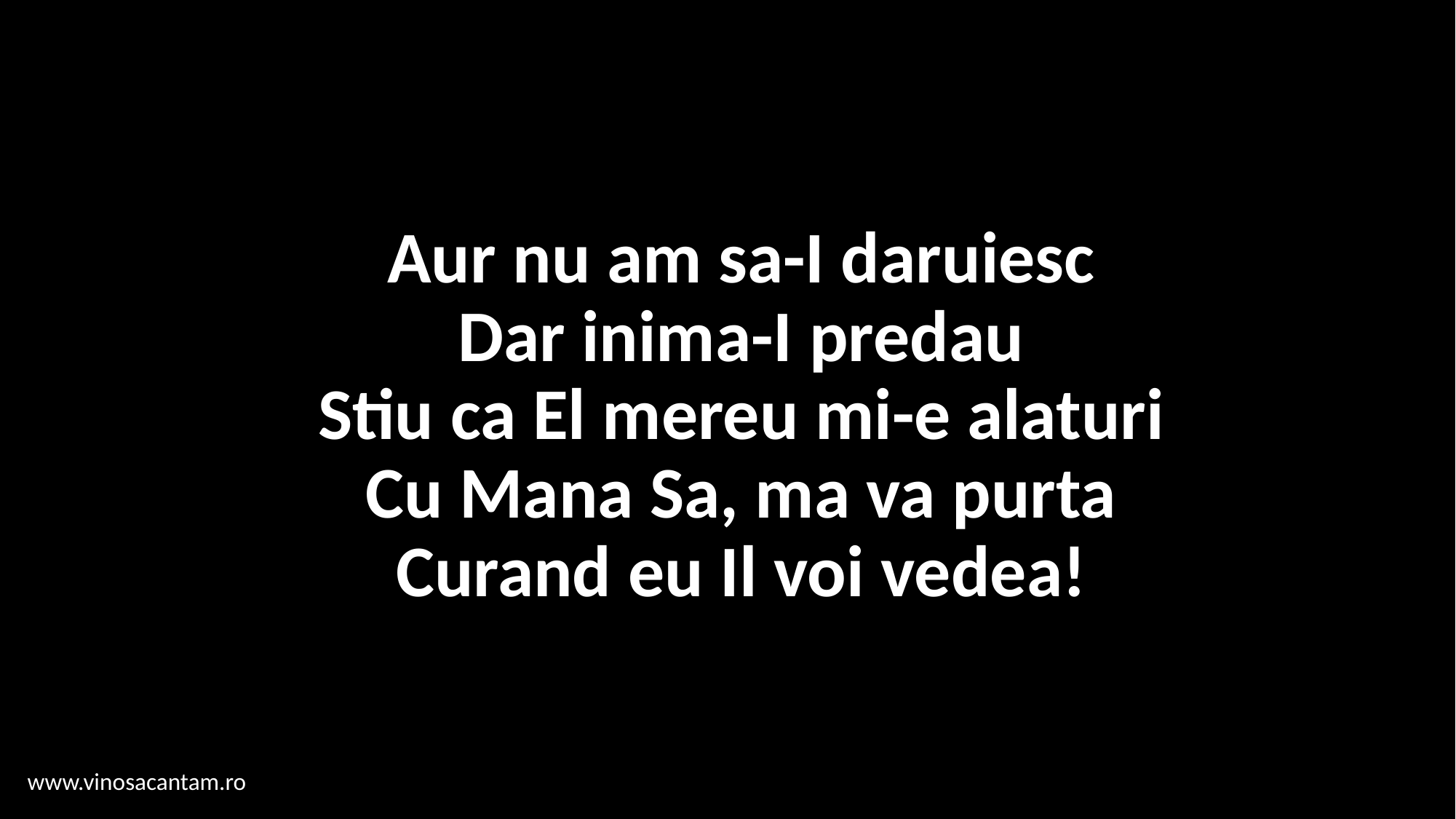

# Aur nu am sa-I daruiesc Dar inima-I predau Stiu ca El mereu mi-e alaturi Cu Mana Sa, ma va purta Curand eu Il voi vedea!
www.vinosacantam.ro